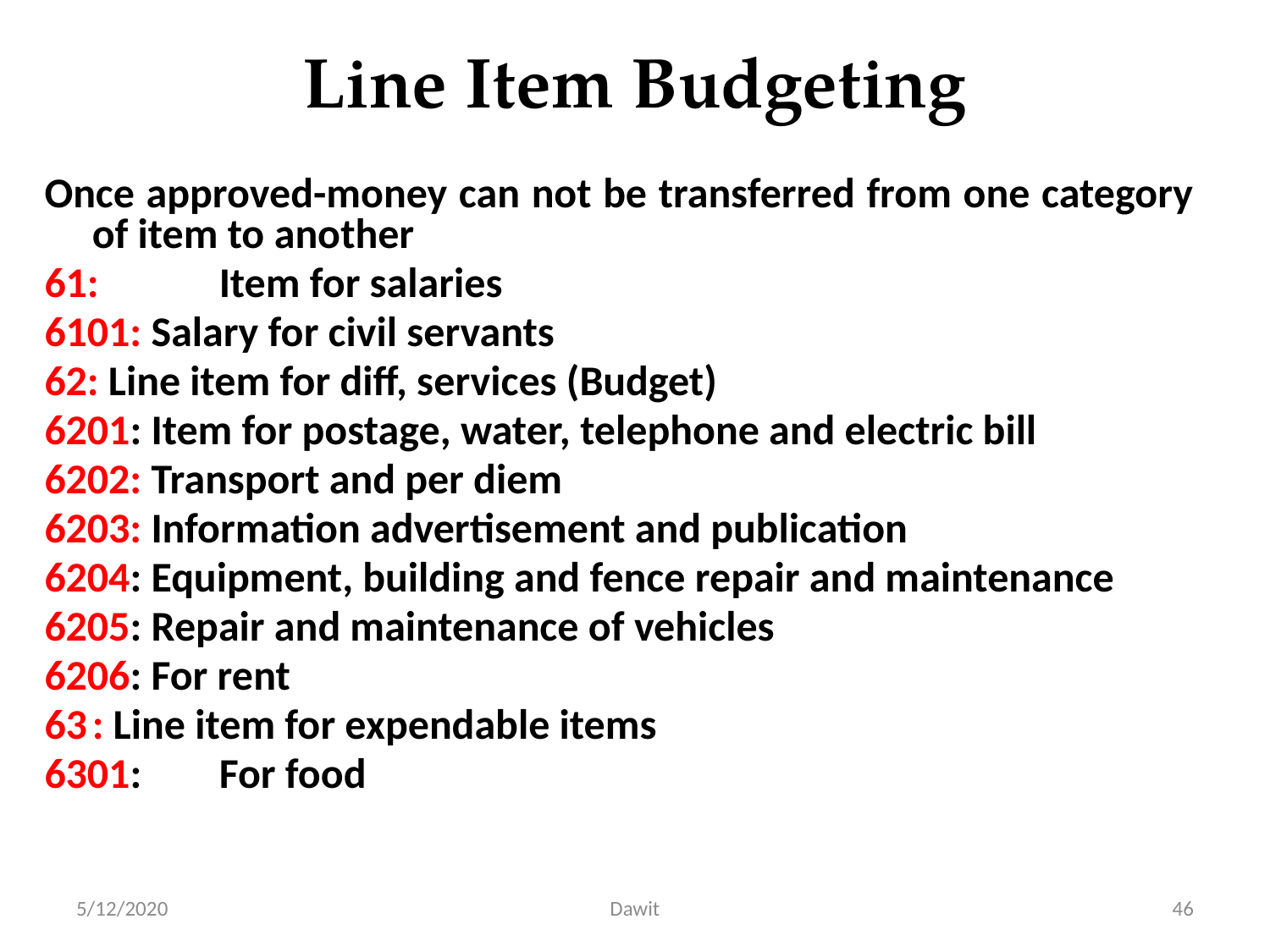

# Line Item Budgeting
Once approved-money can not be transferred from one category of item to another
61:	Item for salaries
6101: Salary for civil servants
62: Line item for diff, services (Budget)
6201: Item for postage, water, telephone and electric bill
6202: Transport and per diem
6203: Information advertisement and publication
6204: Equipment, building and fence repair and maintenance
6205: Repair and maintenance of vehicles
6206: For rent
63	: Line item for expendable items
6301:	For food

5/12/2020
Dawit
46